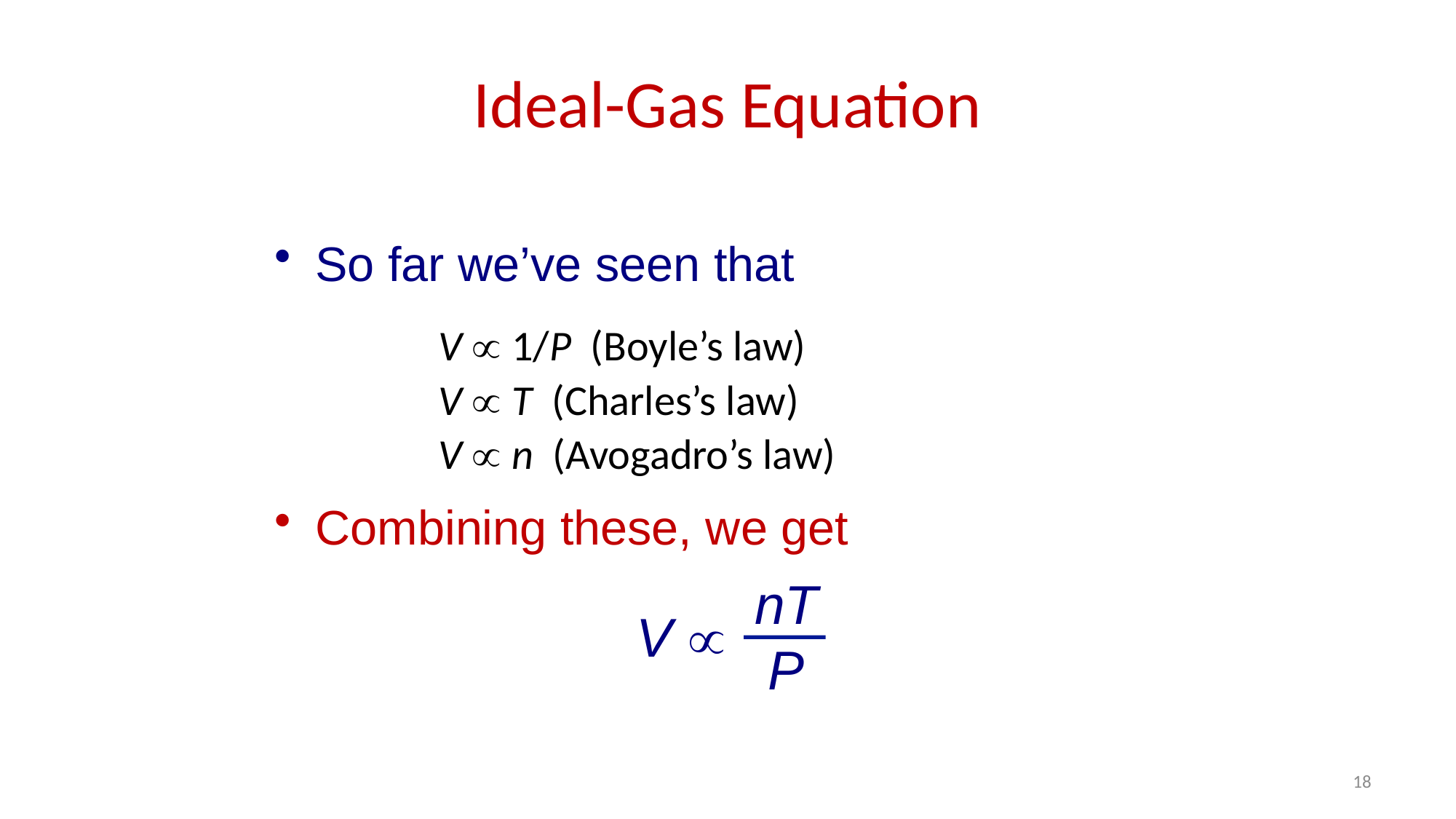

# Ideal-Gas Equation
So far we’ve seen that
V ∝ 1/P  (Boyle’s law)
V ∝ T  (Charles’s law)
V ∝ n  (Avogadro’s law)
Combining these, we get
nT
P

V ∝
18